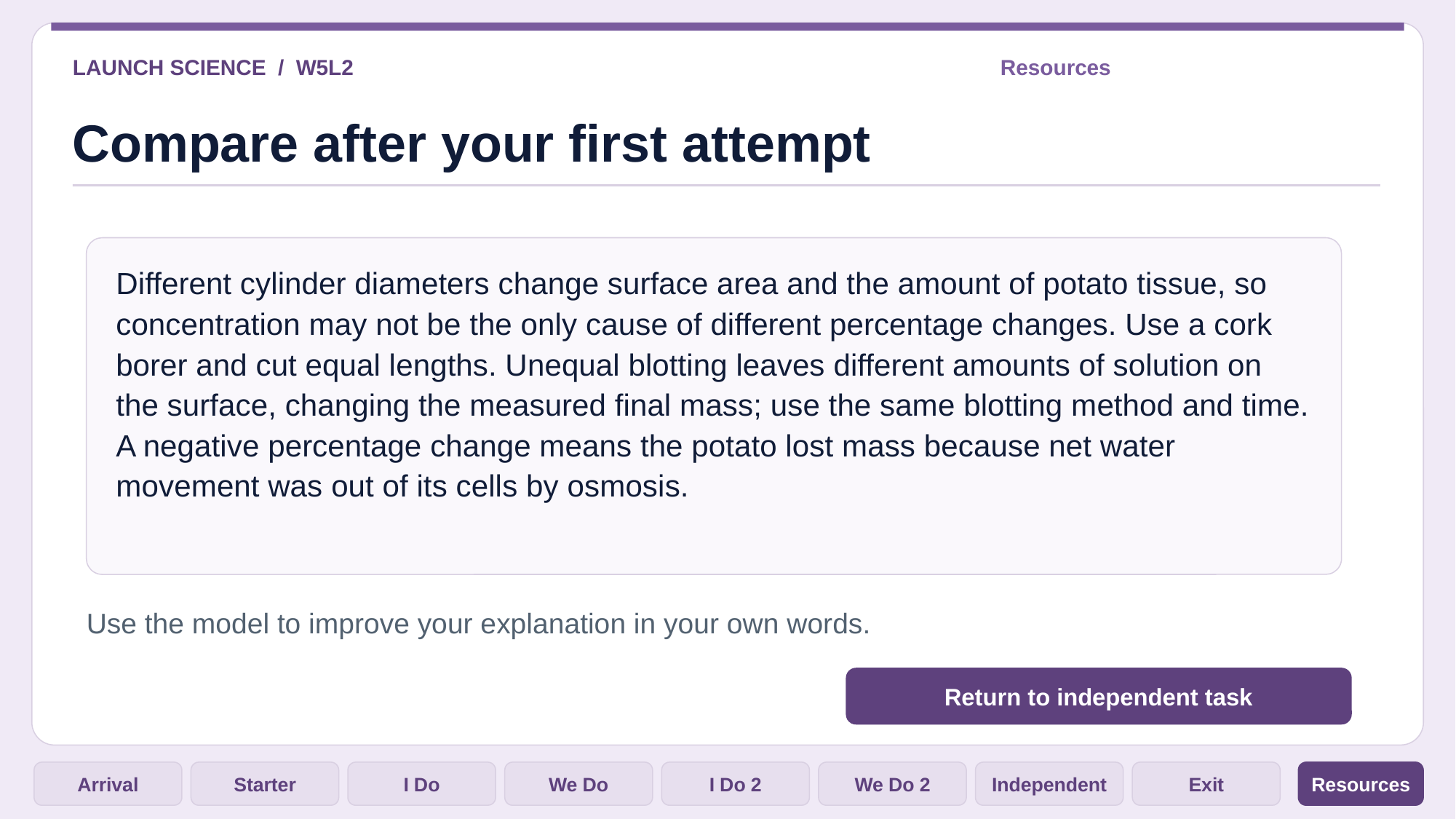

LAUNCH SCIENCE  /  W5L2
Resources
Compare after your first attempt

Different cylinder diameters change surface area and the amount of potato tissue, so concentration may not be the only cause of different percentage changes. Use a cork borer and cut equal lengths. Unequal blotting leaves different amounts of solution on the surface, changing the measured final mass; use the same blotting method and time. A negative percentage change means the potato lost mass because net water movement was out of its cells by osmosis.
Use the model to improve your explanation in your own words.
Return to independent task
Arrival
Starter
I Do
We Do
I Do 2
We Do 2
Independent
Exit
Resources